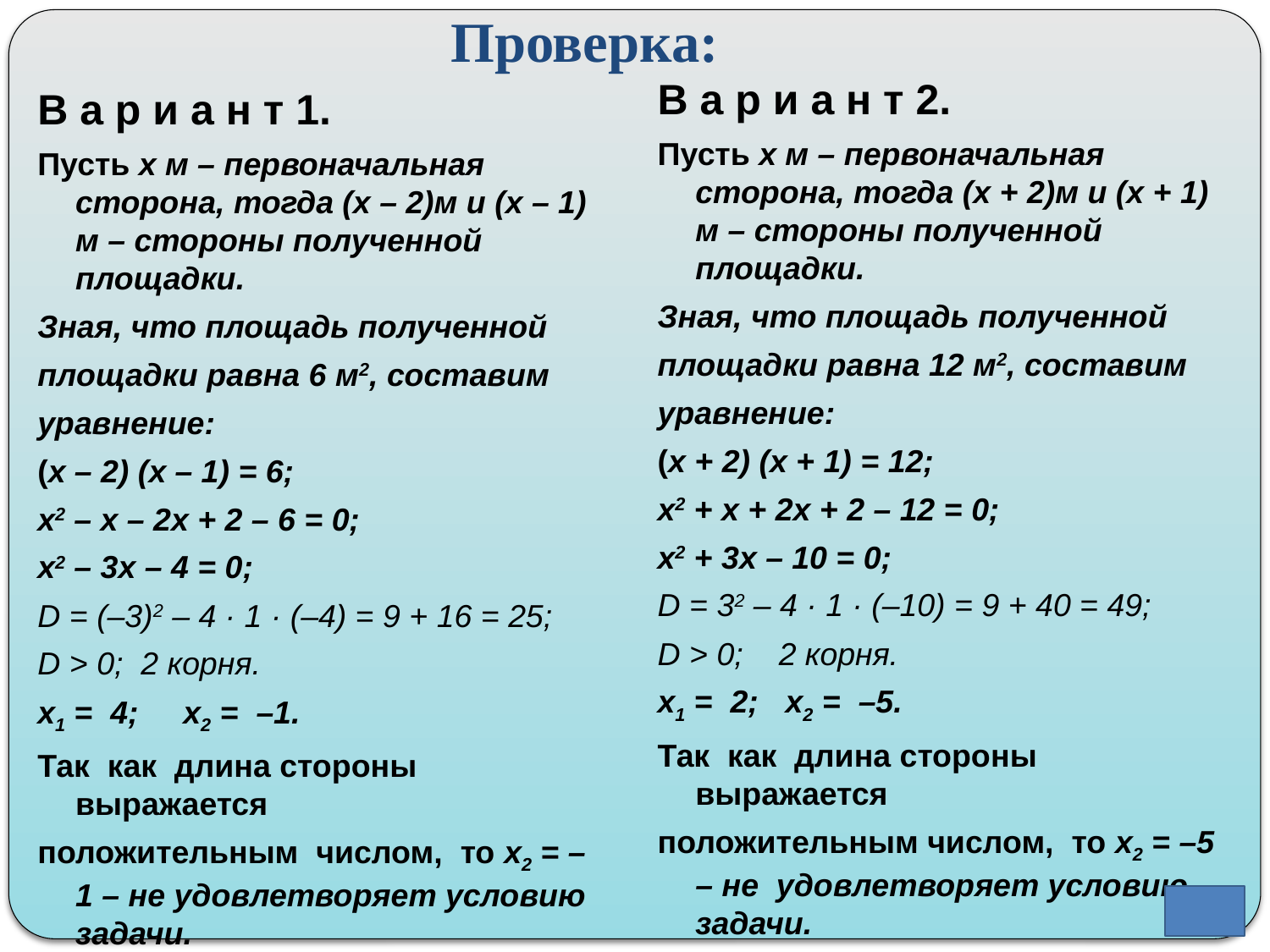

# Проверка:
В а р и а н т 2.
Пусть х м – первоначальная сторона, тогда (х + 2)м и (х + 1) м – стороны полученной площадки.
Зная, что площадь полученной
площадки равна 12 м2, составим
уравнение:
(х + 2) (х + 1) = 12;
х2 + х + 2х + 2 – 12 = 0;
х2 + 3х – 10 = 0;
D = 32 – 4 · 1 · (–10) = 9 + 40 = 49;
D > 0;    2 корня.
x1 =  2;   x2 =  –5.
Так  как  длина стороны  выражается
положительным числом,  то х2 = –5 – не  удовлетворяет условию задачи.
О т в е т: 2 см.

В а р и а н т 1.
Пусть х м – первоначальная сторона, тогда (х – 2)м и (х – 1) м – стороны полученной площадки.
Зная, что площадь полученной
площадки равна 6 м2, составим
уравнение:
(х – 2) (х – 1) = 6;
х2 – х – 2х + 2 – 6 = 0;
х2 – 3х – 4 = 0;
D = (–3)2 – 4 · 1 · (–4) = 9 + 16 = 25;
D > 0;  2 корня.
x1 =  4;     x2 =  –1.
Так  как  длина стороны выражается
положительным  числом,  то х2 = –1 – не удовлетворяет условию задачи.
О т в е т: 4 см.